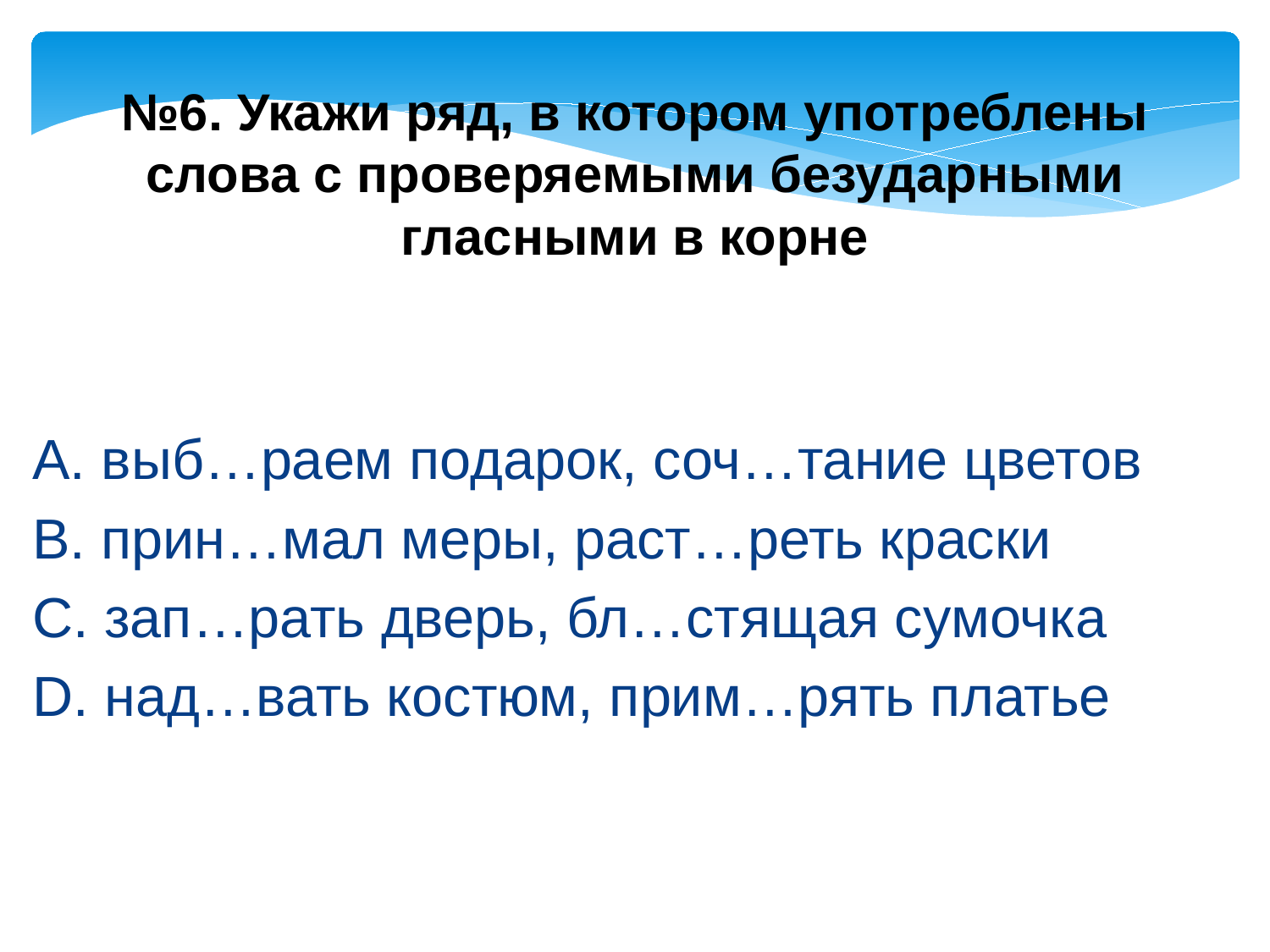

№6. Укажи ряд, в котором употреблены слова с проверяемыми безударными гласными в корне
А. выб…раем подарок, соч…тание цветов
В. прин…мал меры, раст…реть краски
С. зап…рать дверь, бл…стящая сумочка
D. над…вать костюм, прим…рять платье